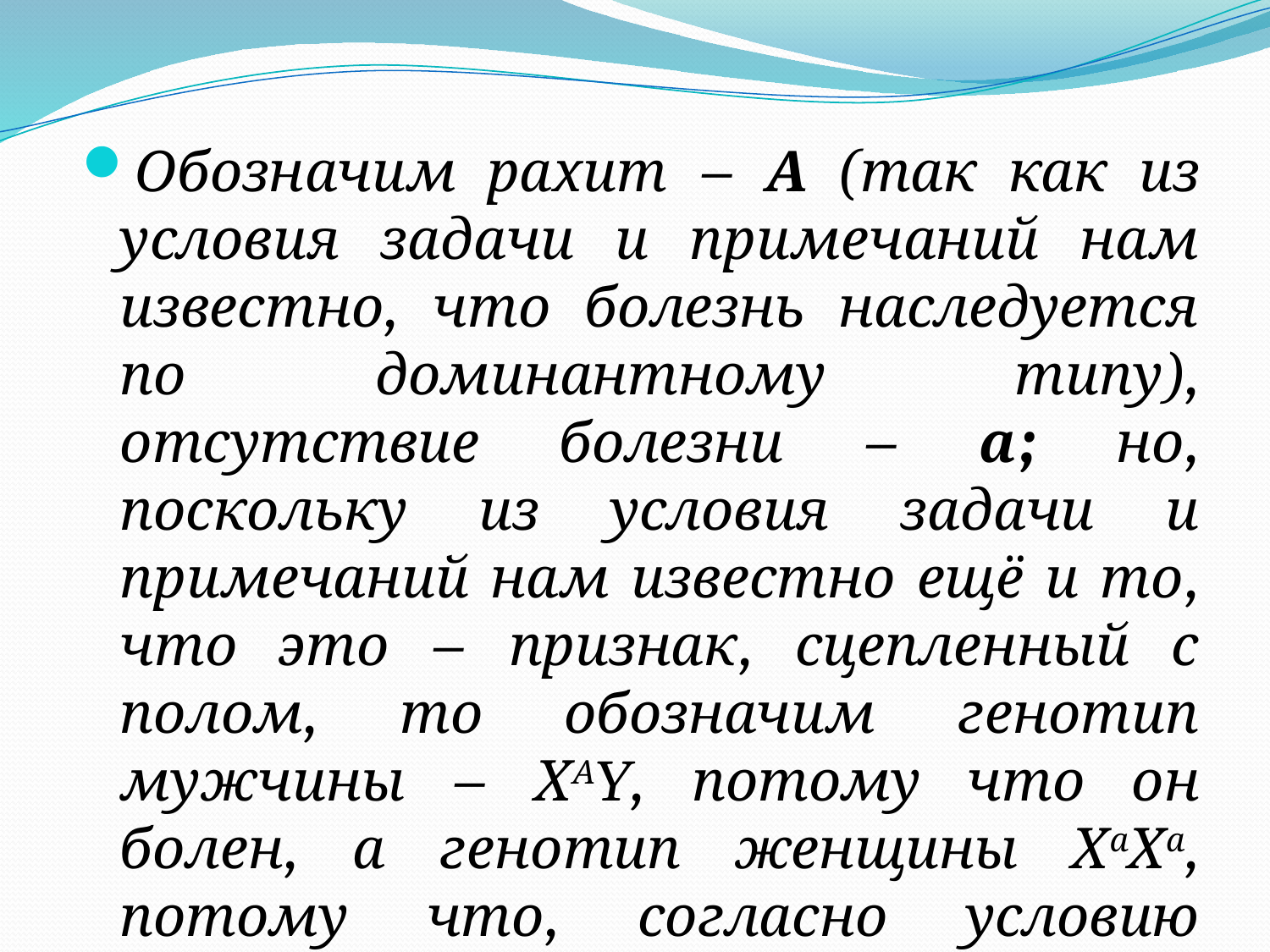

Обозначим рахит – А (так как из условия задачи и примечаний нам известно, что болезнь наследуется по доминантному типу), отсутствие болезни – а; но, поскольку из условия задачи и примечаний нам известно ещё и то, что это – признак, сцепленный с полом, то обозначим генотип мужчины – ХАY, потому что он болен, а генотип женщины ХаХа, потому что, согласно условию задачи, она здорова.